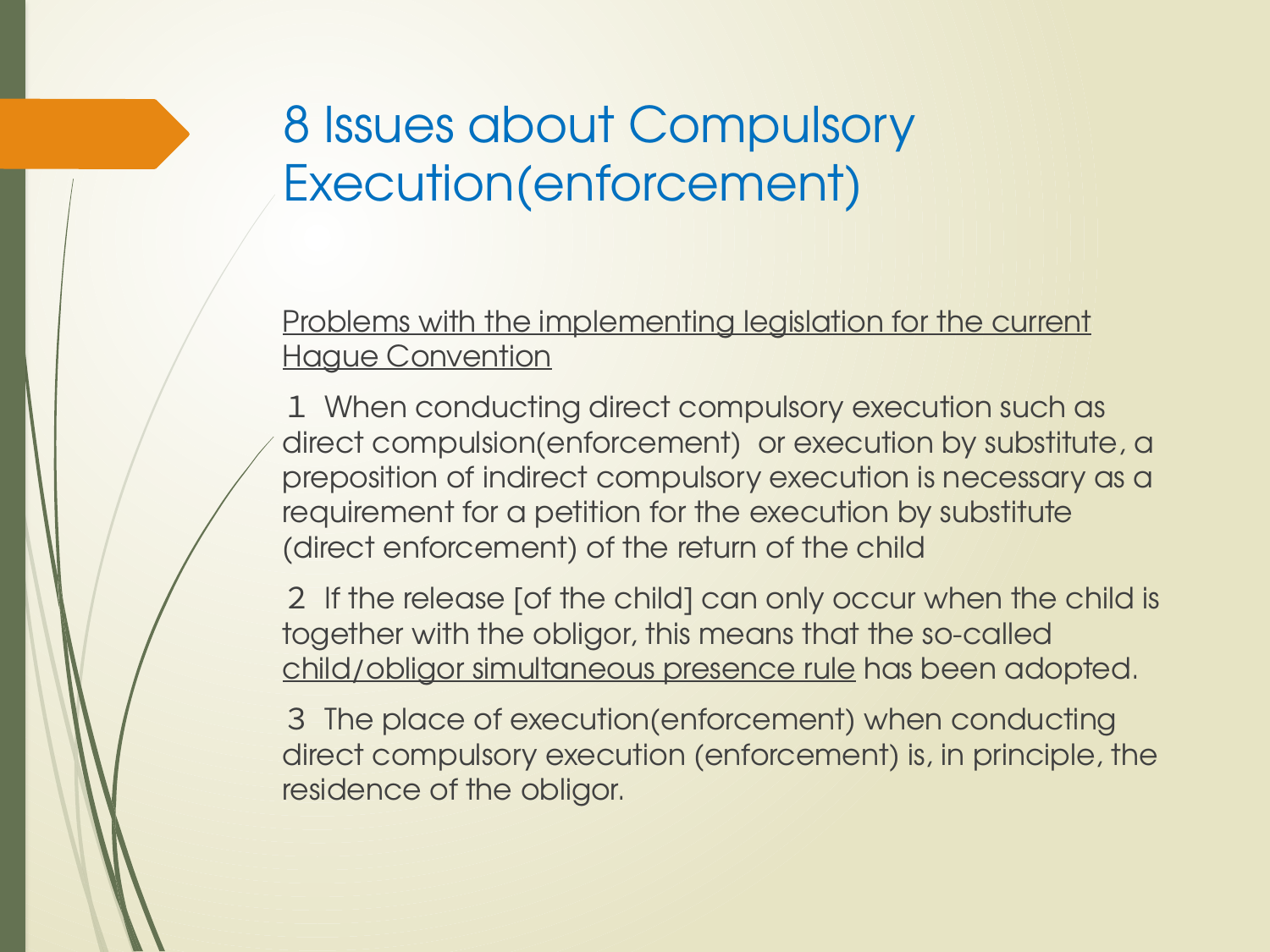

# 8 Issues about Compulsory Execution(enforcement)
Problems with the implementing legislation for the current Hague Convention
１ When conducting direct compulsory execution such as direct compulsion(enforcement)  or execution by substitute, a preposition of indirect compulsory execution is necessary as a requirement for a petition for the execution by substitute (direct enforcement) of the return of the child
２ If the release [of the child] can only occur when the child is together with the obligor, this means that the so-called child/obligor simultaneous presence rule has been adopted.
３ The place of execution(enforcement) when conducting direct compulsory execution (enforcement) is, in principle, the residence of the obligor.